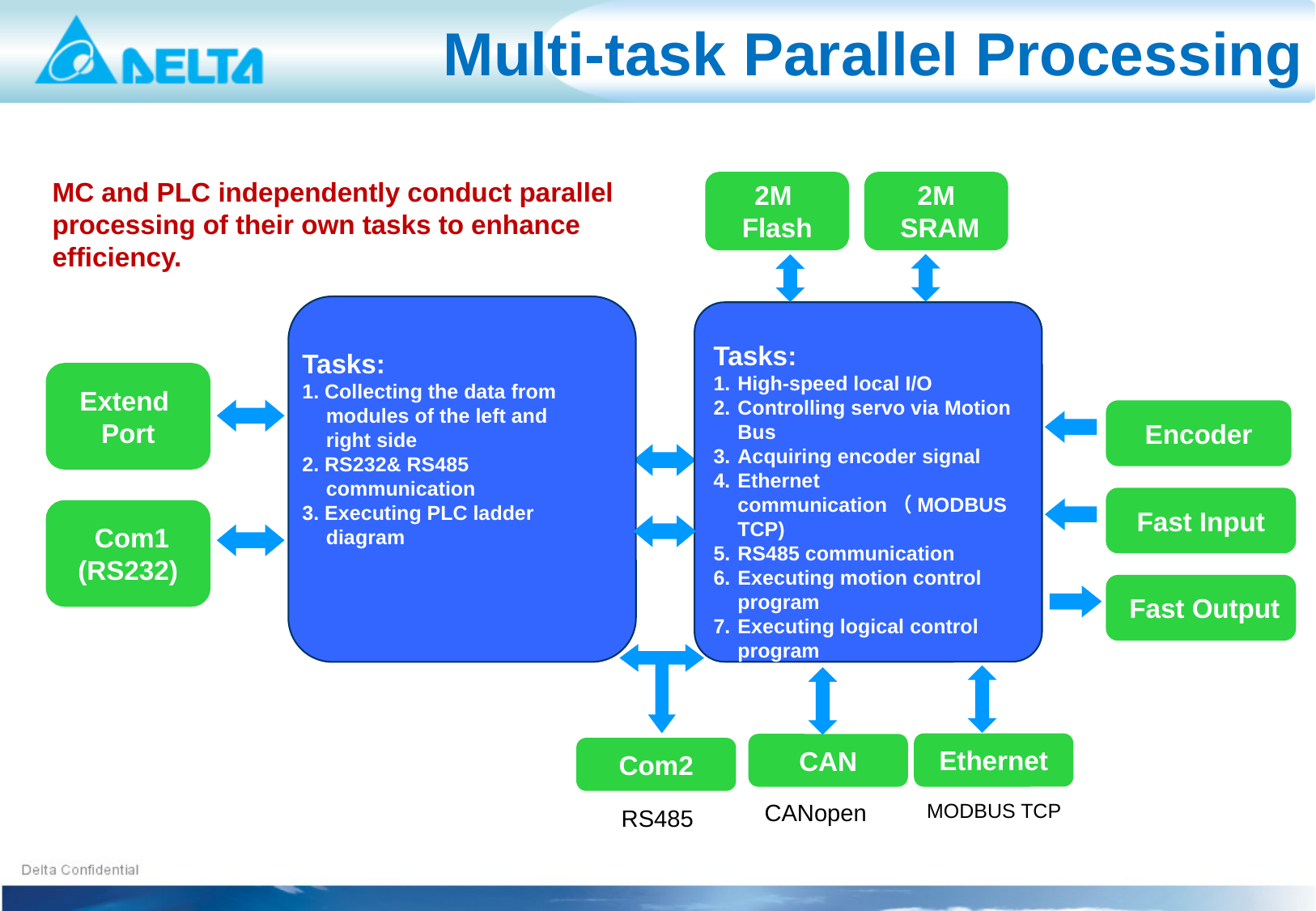

# Multi-task Parallel Processing
MC and PLC independently conduct parallel
processing of their own tasks to enhance
efficiency.
2M
Flash
2M
 SRAM

Tasks:
High-speed local I/O
Controlling servo via Motion Bus
Acquiring encoder signal
Ethernet communication（MODBUS TCP)
RS485 communication
Executing motion control program
Executing logical control program
Tasks:
1. Collecting the data from modules of the left and right side
2. RS232& RS485 communication
3. Executing PLC ladder diagram
Extend
Port
Encoder

Fast Input
 Com1
(RS232)

 Fast Output

Ethernet
CAN
Com2
CANopen
MODBUS TCP
RS485